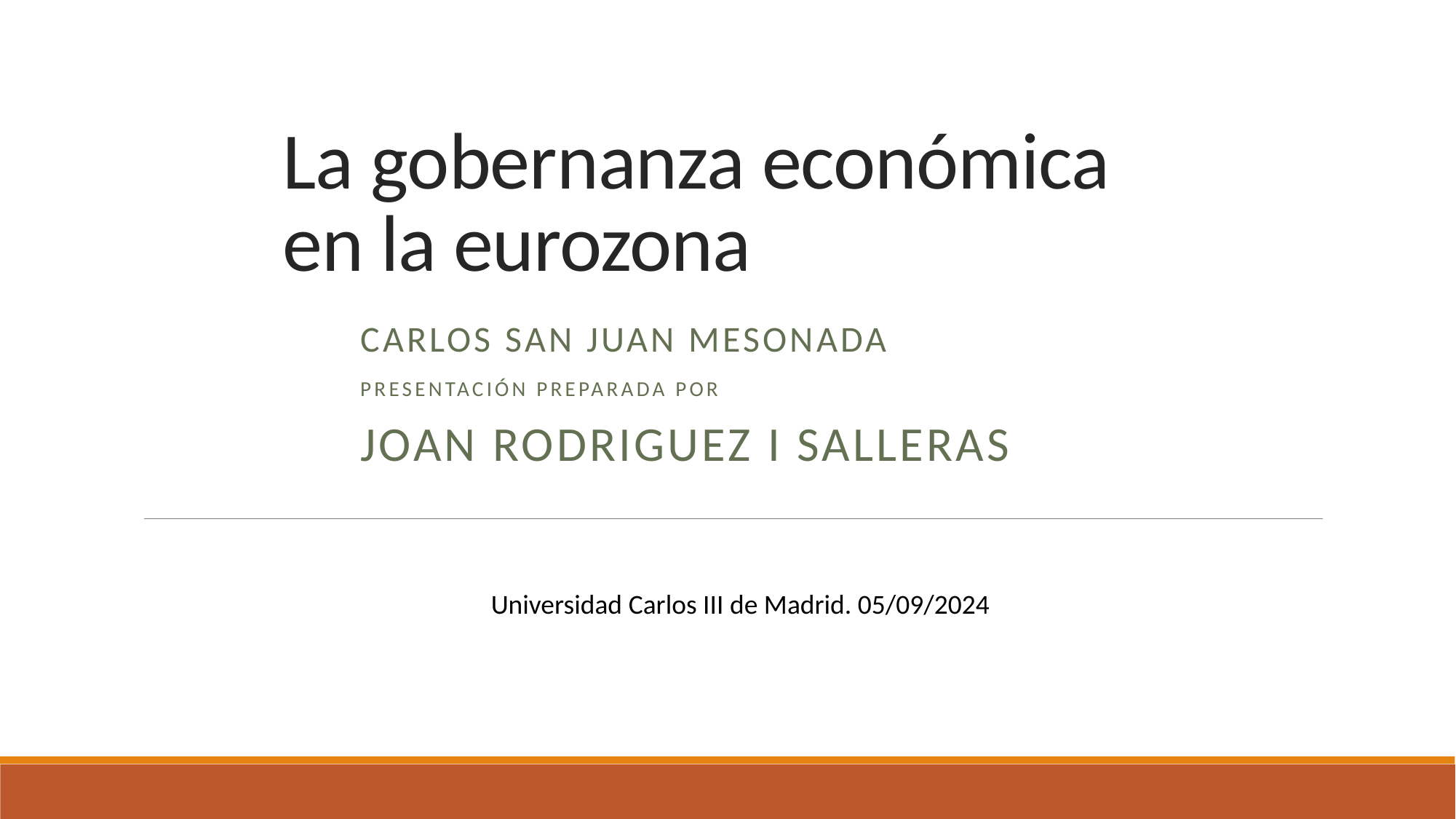

# La gobernanza económica en la eurozona
Carlos San Juan Mesonada
Presentación preparada por
Joan Rodriguez i Salleras
Universidad Carlos III de Madrid. 05/09/2024